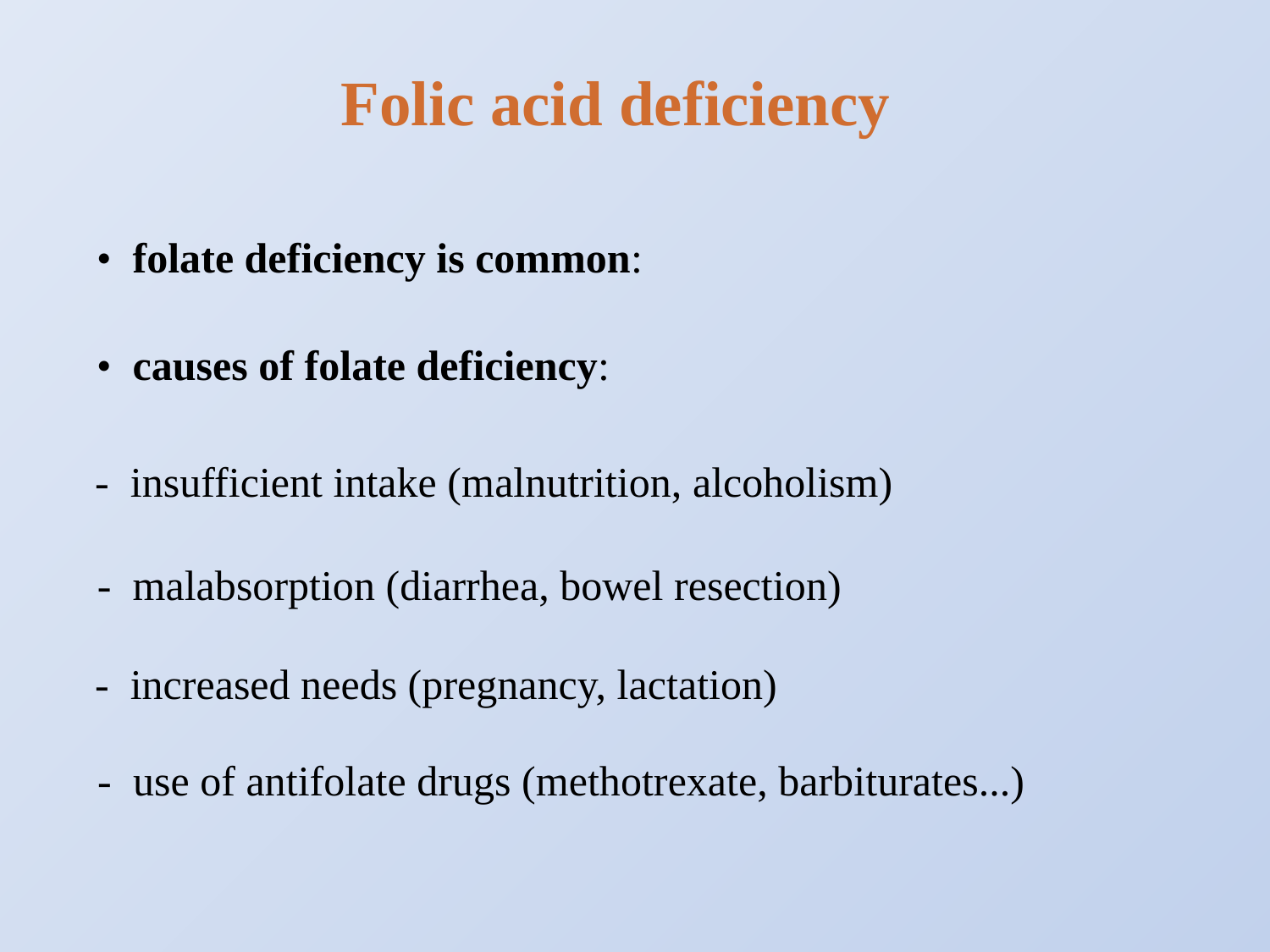

Folic acid deficiency

•  folate deficiency is common:

•  causes of folate deficiency:

-  insufficient intake (malnutrition, alcoholism)

-  malabsorption (diarrhea, bowel resection)

-  increased needs (pregnancy, lactation)

-  use of antifolate drugs (methotrexate, barbiturates...)